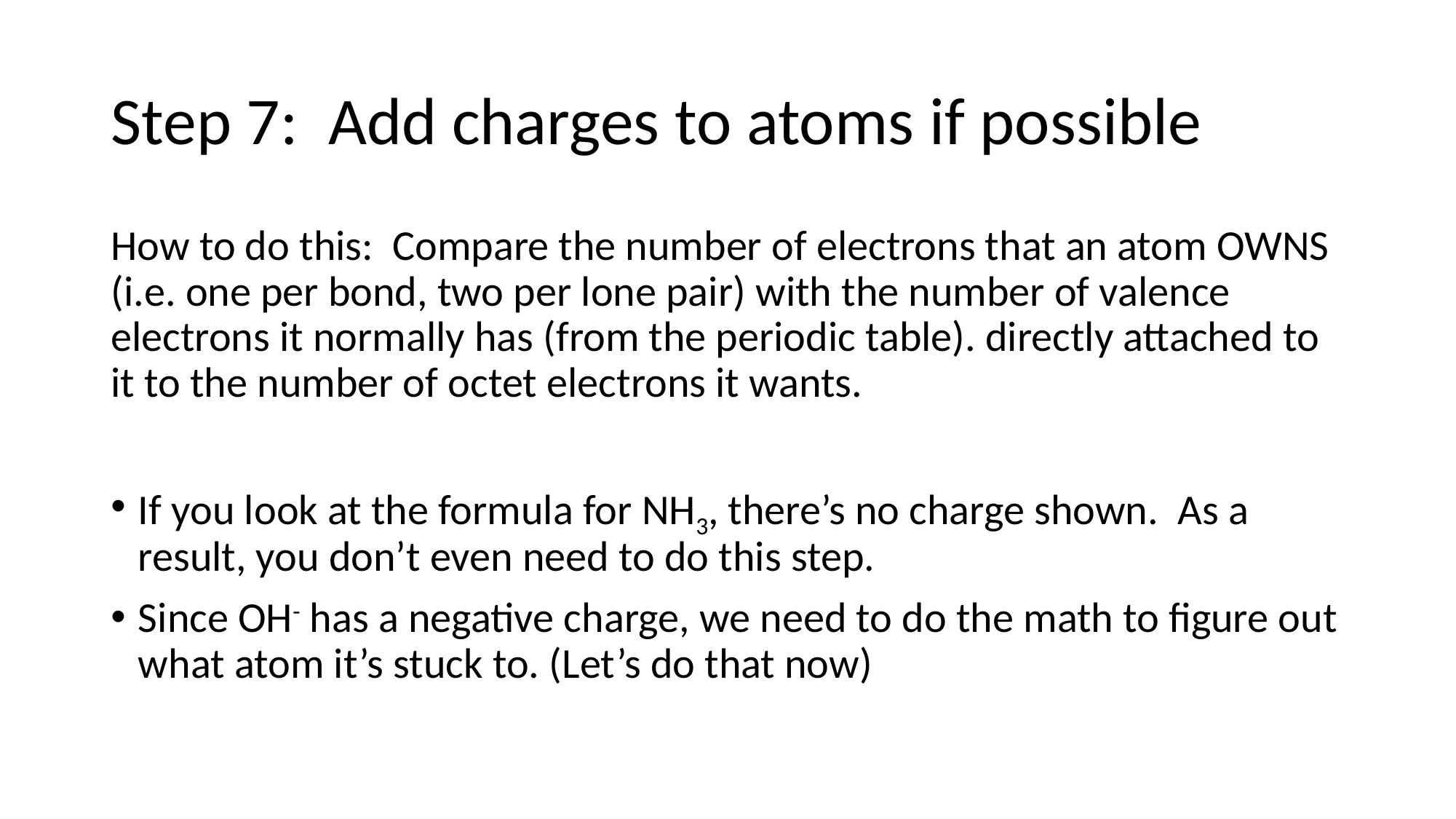

# Step 7:  Add charges to atoms if possible
How to do this:  Compare the number of electrons that an atom OWNS (i.e. one per bond, two per lone pair) with the number of valence electrons it normally has (from the periodic table). directly attached to it to the number of octet electrons it wants.

If you look at the formula for NH3, there’s no charge shown.  As a result, you don’t even need to do this step.
Since OH- has a negative charge, we need to do the math to figure out what atom it’s stuck to. (Let’s do that now)